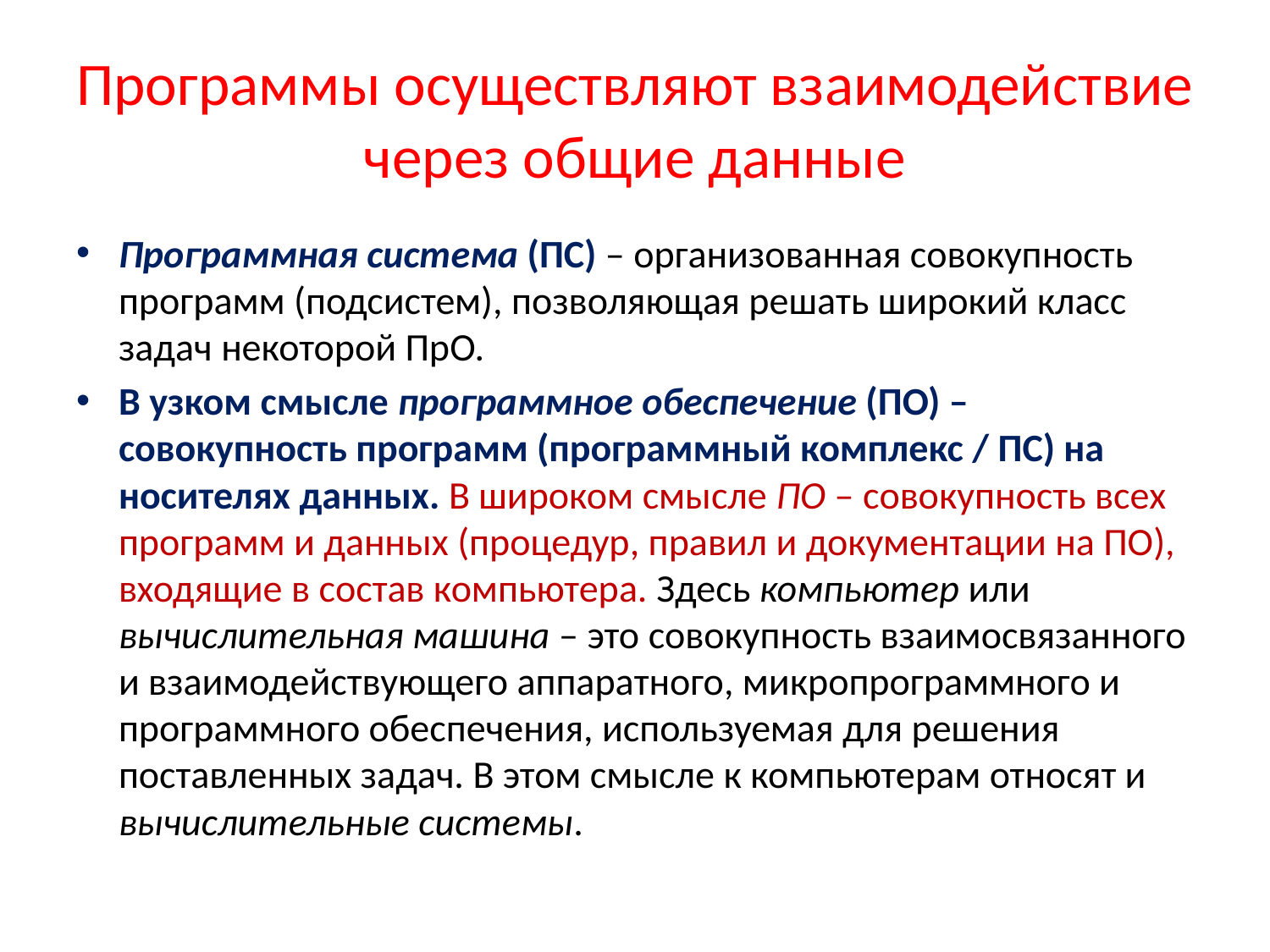

# Программы осуществляют взаимодействие через общие данные
Программная система (ПС) – организованная совокупность программ (подсистем), позволяющая решать широкий класс задач некоторой ПрО.
В узком смысле программное обеспечение (ПО) – совокупность программ (программный комплекс / ПС) на носителях данных. В широком смысле ПО – совокупность всех программ и данных (процедур, правил и документации на ПО), входящие в состав компьютера. Здесь компьютер или вычислительная машина – это совокупность взаимосвязанного и взаимодействующего аппаратного, микропрограммного и программного обеспечения, используемая для решения поставленных задач. В этом смысле к компьютерам относят и вычислительные системы.